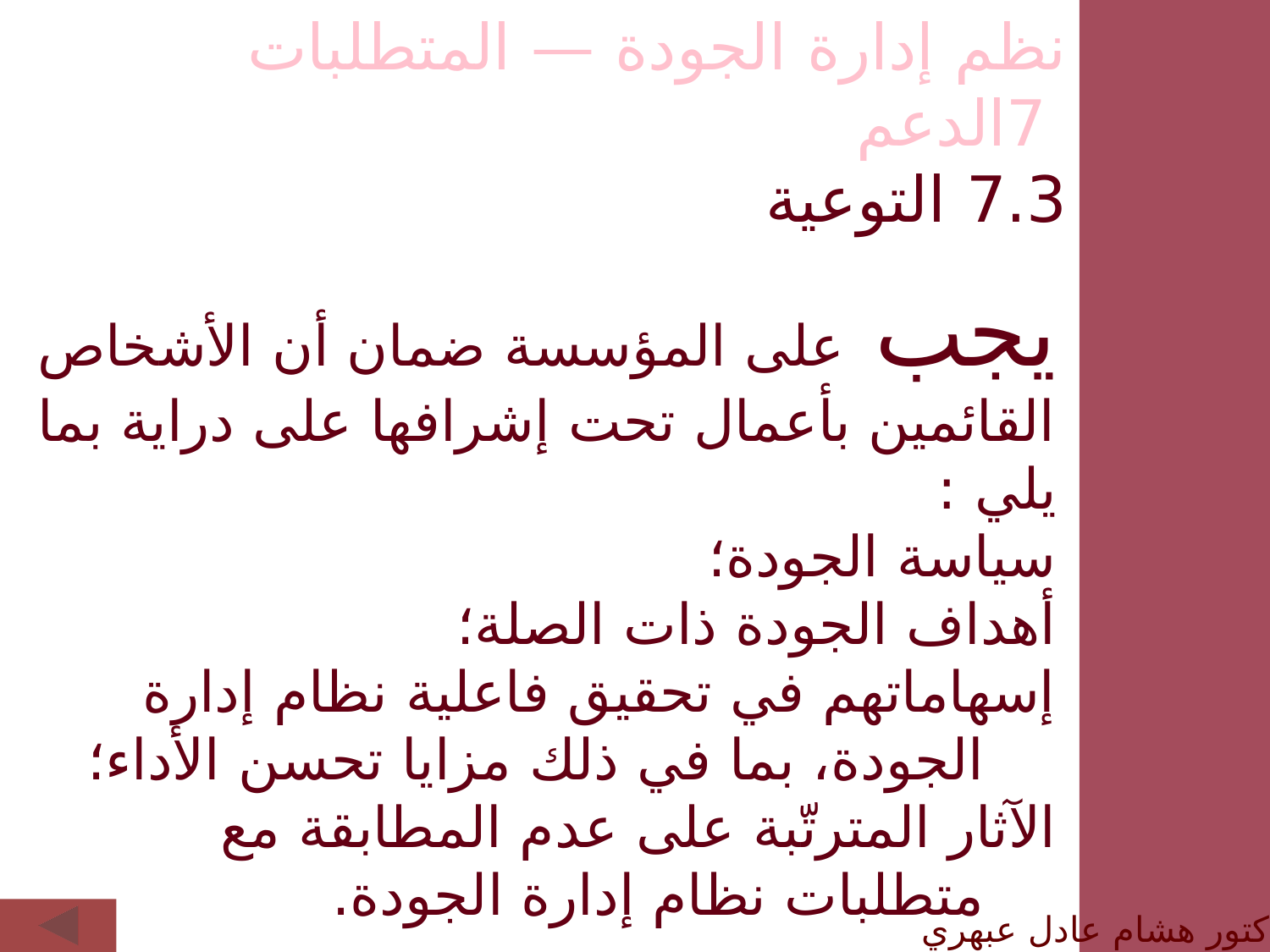

نظم إدارة الجودة — المتطلبات
 7الدعم
7.3 التوعية

يجب على المؤسسة ضمان أن الأشخاص القائمين بأعمال تحت إشرافها على دراية بما يلي :
سياسة الجودة؛
أهداف الجودة ذات الصلة؛
إسهاماتهم في تحقيق فاعلية نظام إدارة الجودة، بما في ذلك مزايا تحسن الأداء؛
الآثار المترتّبة على عدم المطابقة مع متطلبات نظام إدارة الجودة.

الدكتور هشام عادل عبهري